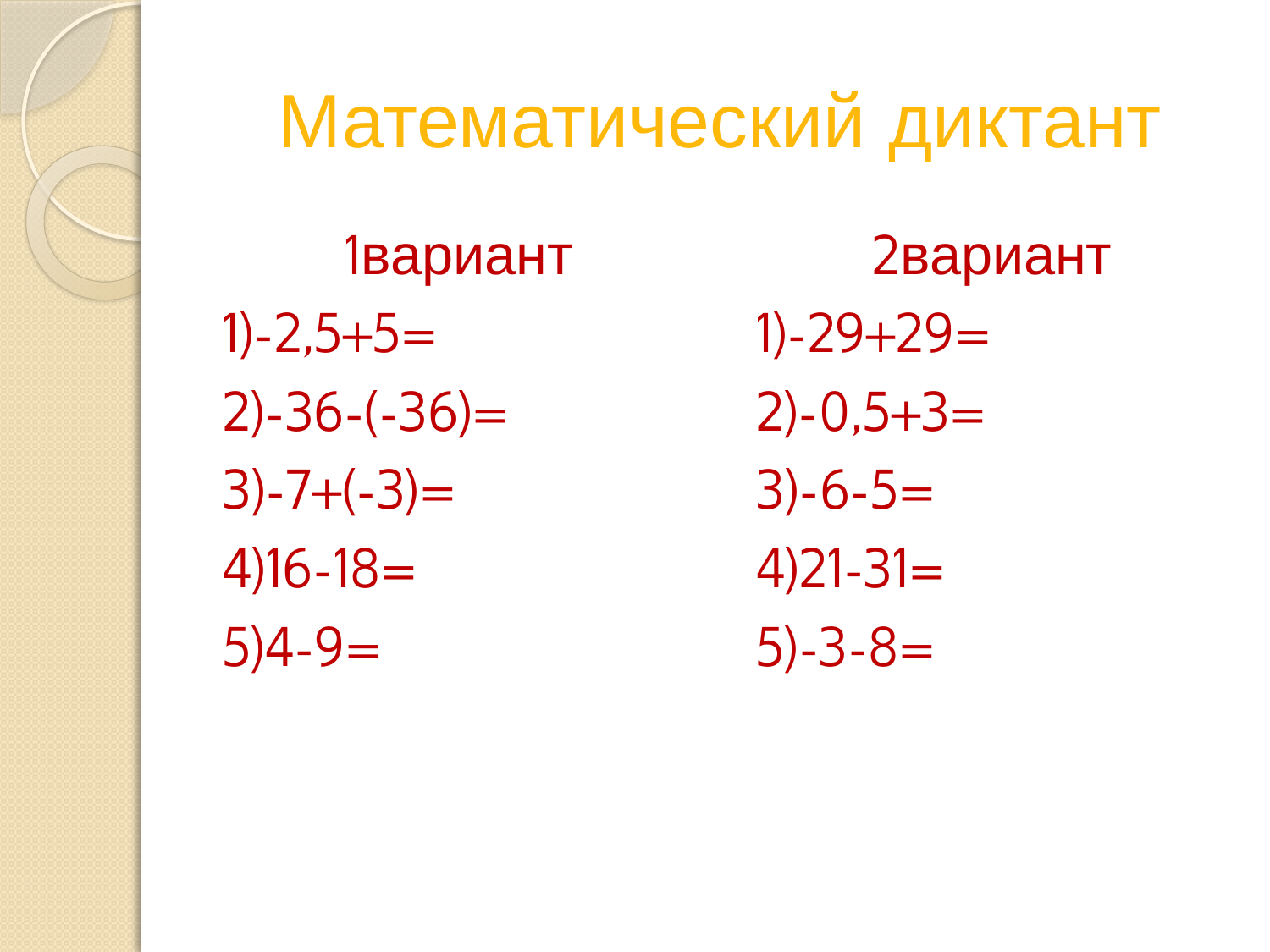

# Математический диктант
1вариант
1)-2,5+5=
2)-36-(-36)=
3)-7+(-3)=
4)16-18=
5)4-9=
2вариант
1)-29+29=
2)-0,5+3=
3)-6-5=
4)21-31=
5)-3-8=